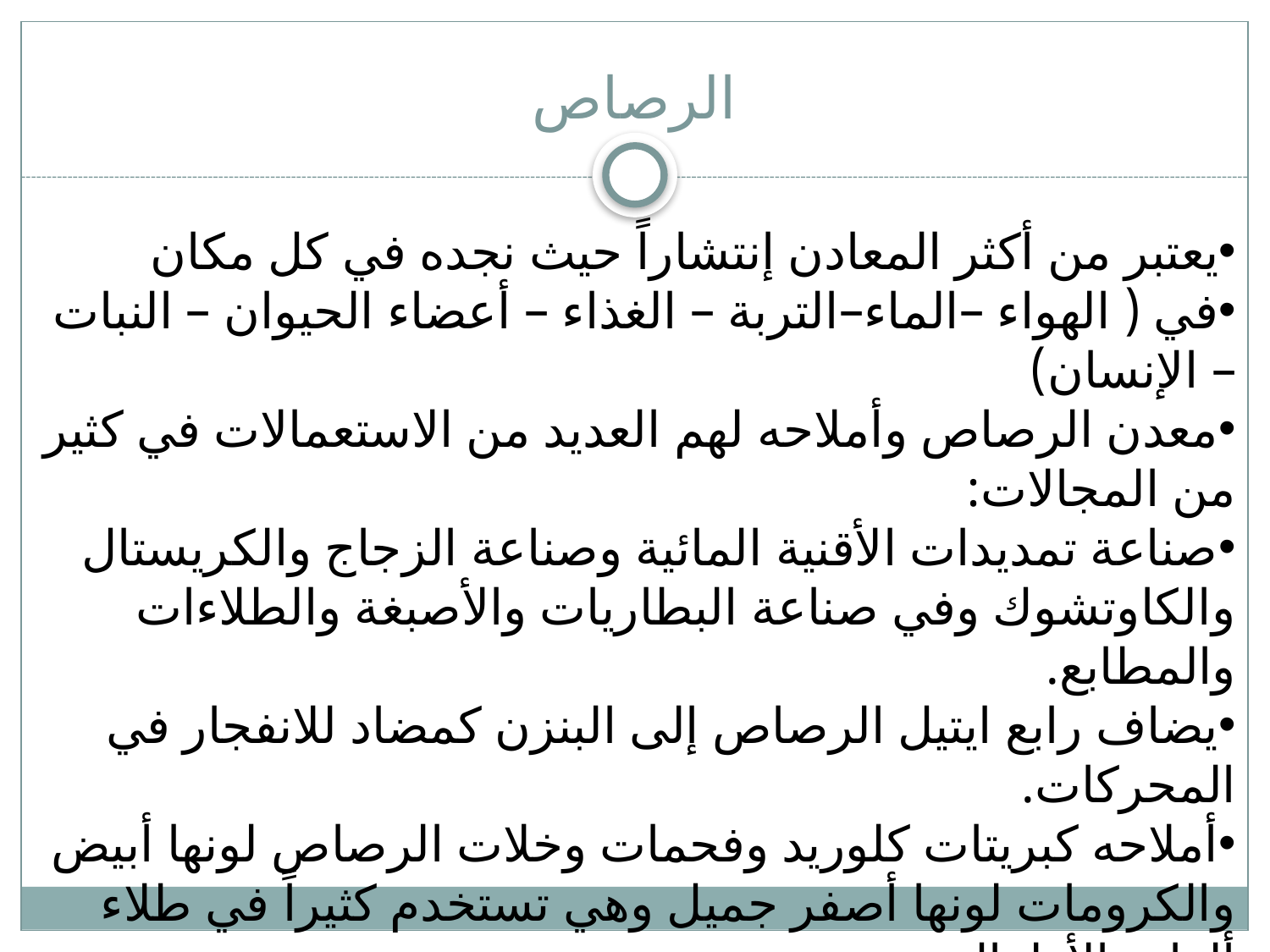

# الرصاص
يعتبر من أكثر المعادن إنتشاراً حيث نجده في كل مكان
في ( الهواء –الماء–التربة – الغذاء – أعضاء الحيوان – النبات – الإنسان)
معدن الرصاص وأملاحه لهم العديد من الاستعمالات في كثير من المجالات:
صناعة تمديدات الأقنية المائية وصناعة الزجاج والكريستال والكاوتشوك وفي صناعة البطاريات والأصبغة والطلاءات والمطابع.
يضاف رابع ايتيل الرصاص إلى البنزن كمضاد للانفجار في المحركات.
أملاحه كبريتات كلوريد وفحمات وخلات الرصاص لونها أبيض والكرومات لونها أصفر جميل وهي تستخدم كثيراً في طلاء ألعاب الأطفال.